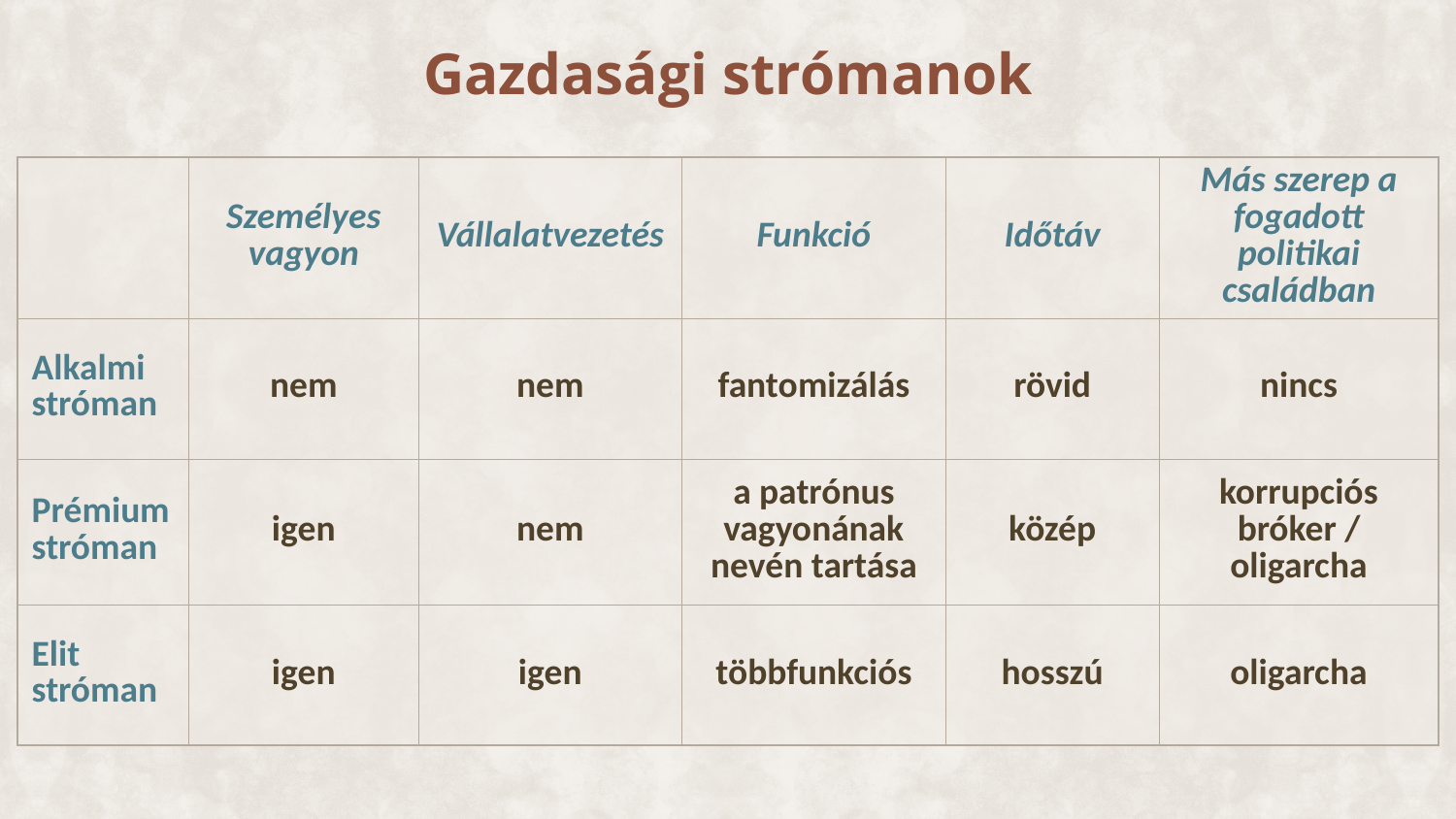

# Gazdasági strómanok
|  | Személyes vagyon | Vállalatvezetés | Funkció | Időtáv | Más szerep a fogadott politikai családban |
| --- | --- | --- | --- | --- | --- |
| Alkalmi stróman | nem | nem | fantomizálás | rövid | nincs |
| Prémium stróman | igen | nem | a patrónus vagyonának nevén tartása | közép | korrupciós bróker / oligarcha |
| Elit stróman | igen | igen | többfunkciós | hosszú | oligarcha |